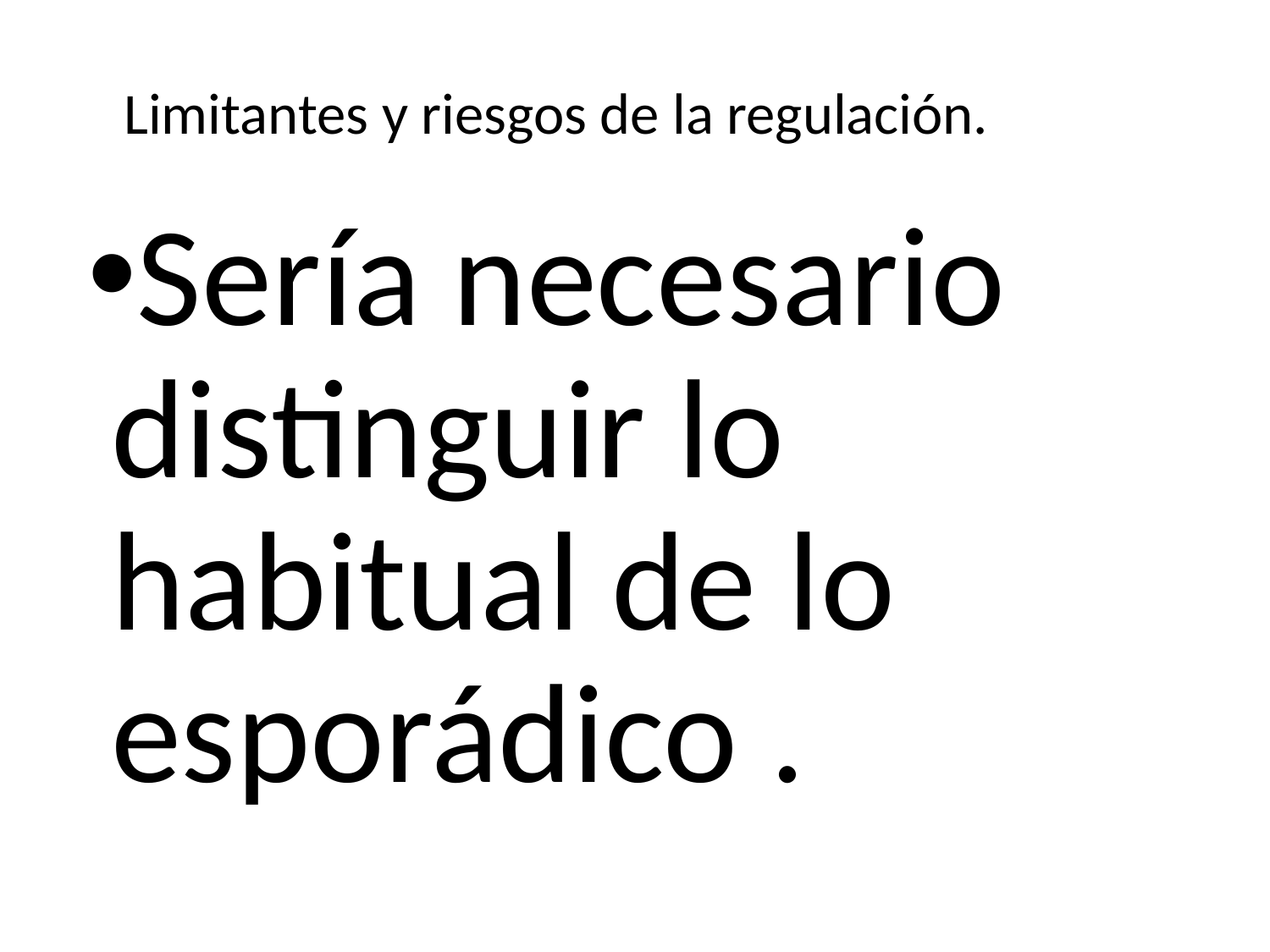

Limitantes y riesgos de la regulación.

Sería necesario distinguir lo habitual de lo esporádico .

Para ello se propone:
-  Número mínimo de días
Numero mínimo de viviendas
Arrendamiento de la vivienda completa o habitación
Restricciones del uso del suelo
Equipamientos mínimos en viviendas.
Dimensiones mínimas.

¿Las reglas deberían ser las mismas que para los hoteles ?.

¿ Es posible aplicar las normas hoteleras a los apartamentos

¿ Cuál es el régimen tributario?

¿ obstáculos ?  ¿ y el arrendamiento por temporada?